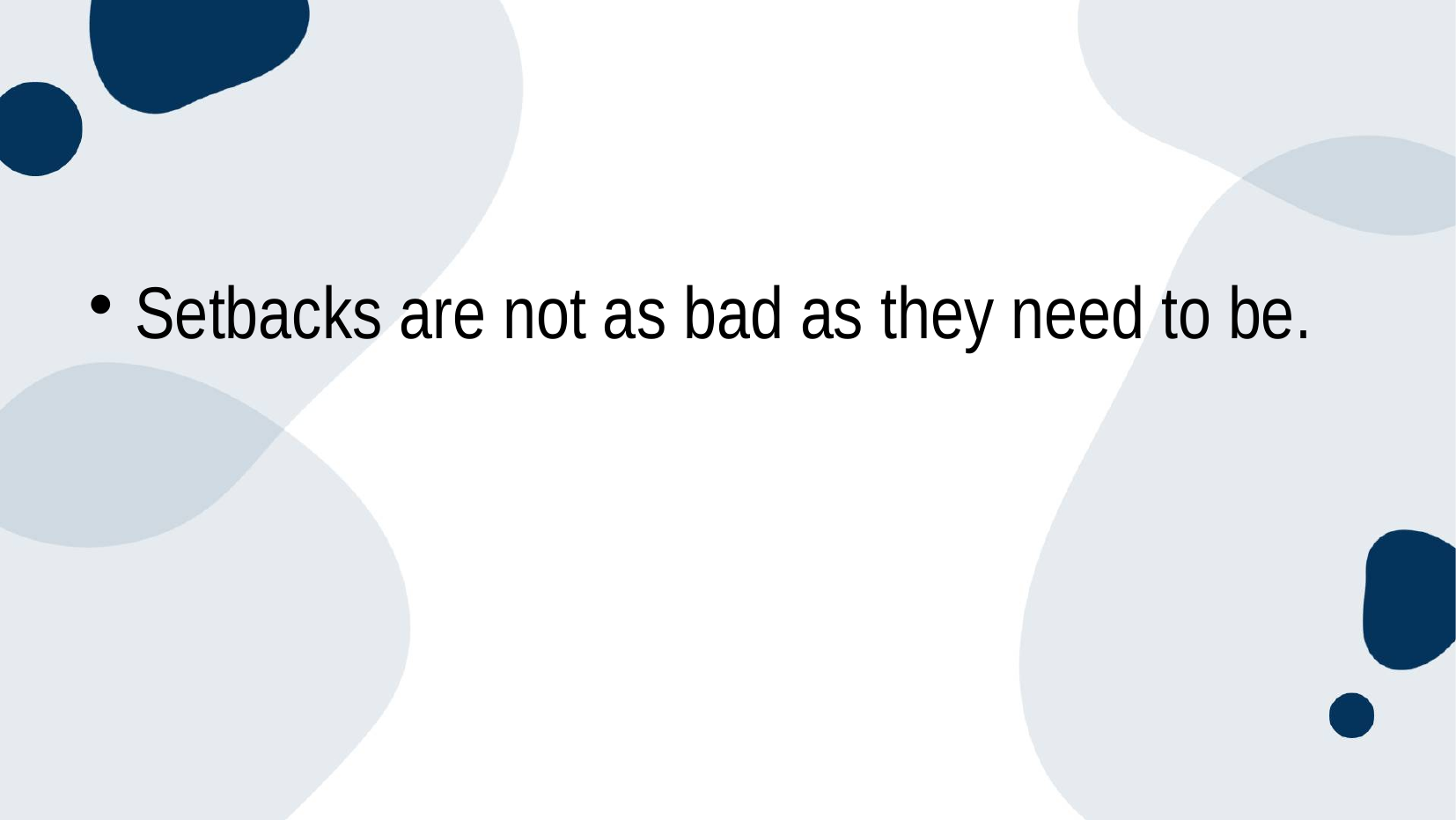

#
Setbacks are not as bad as they need to be.